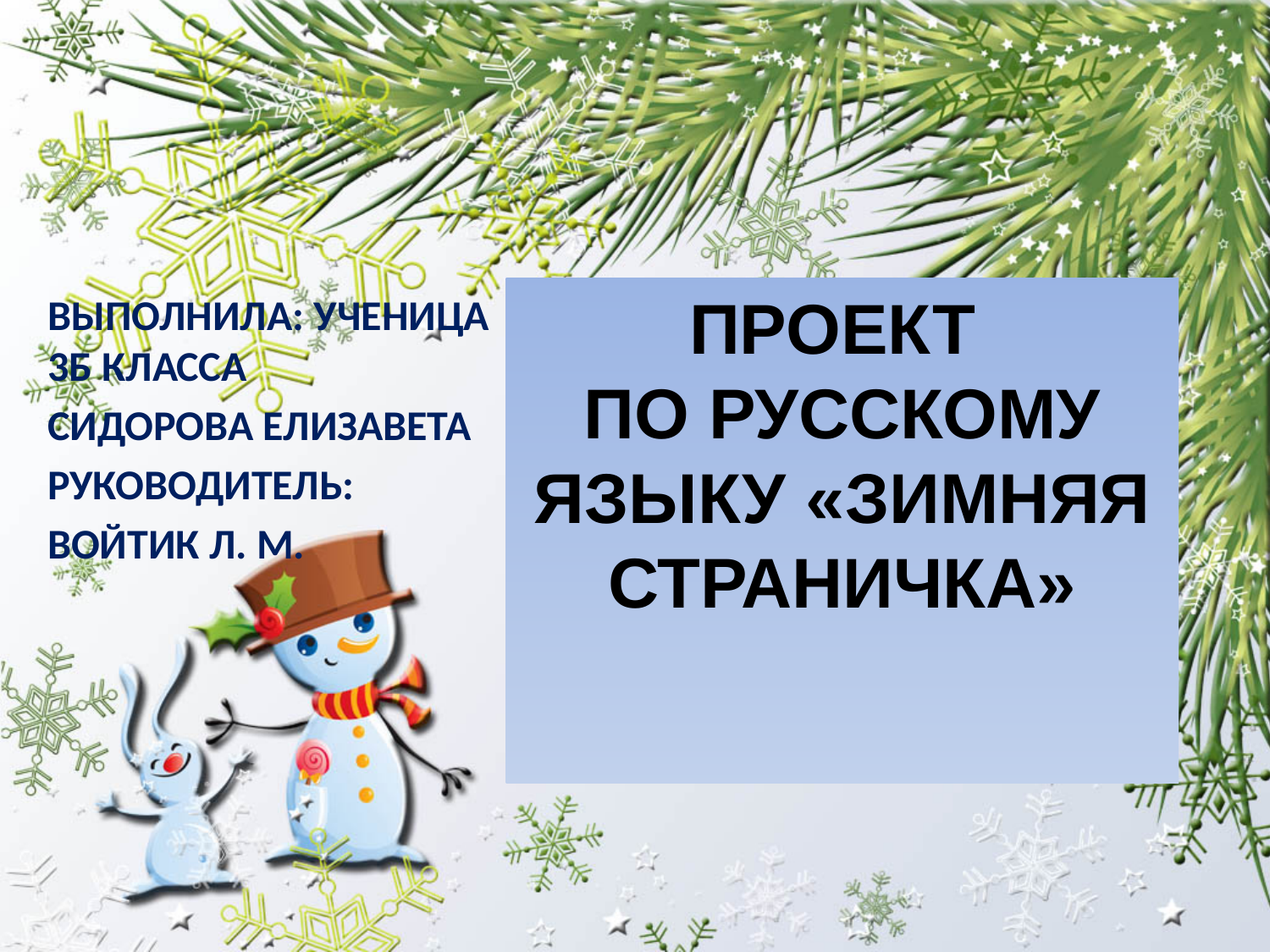

Выполнила: ученица 3Б класса
Сидорова Елизавета
Руководитель:
Войтик Л. М.
# Проект по русскому языку «Зимняя страничка»